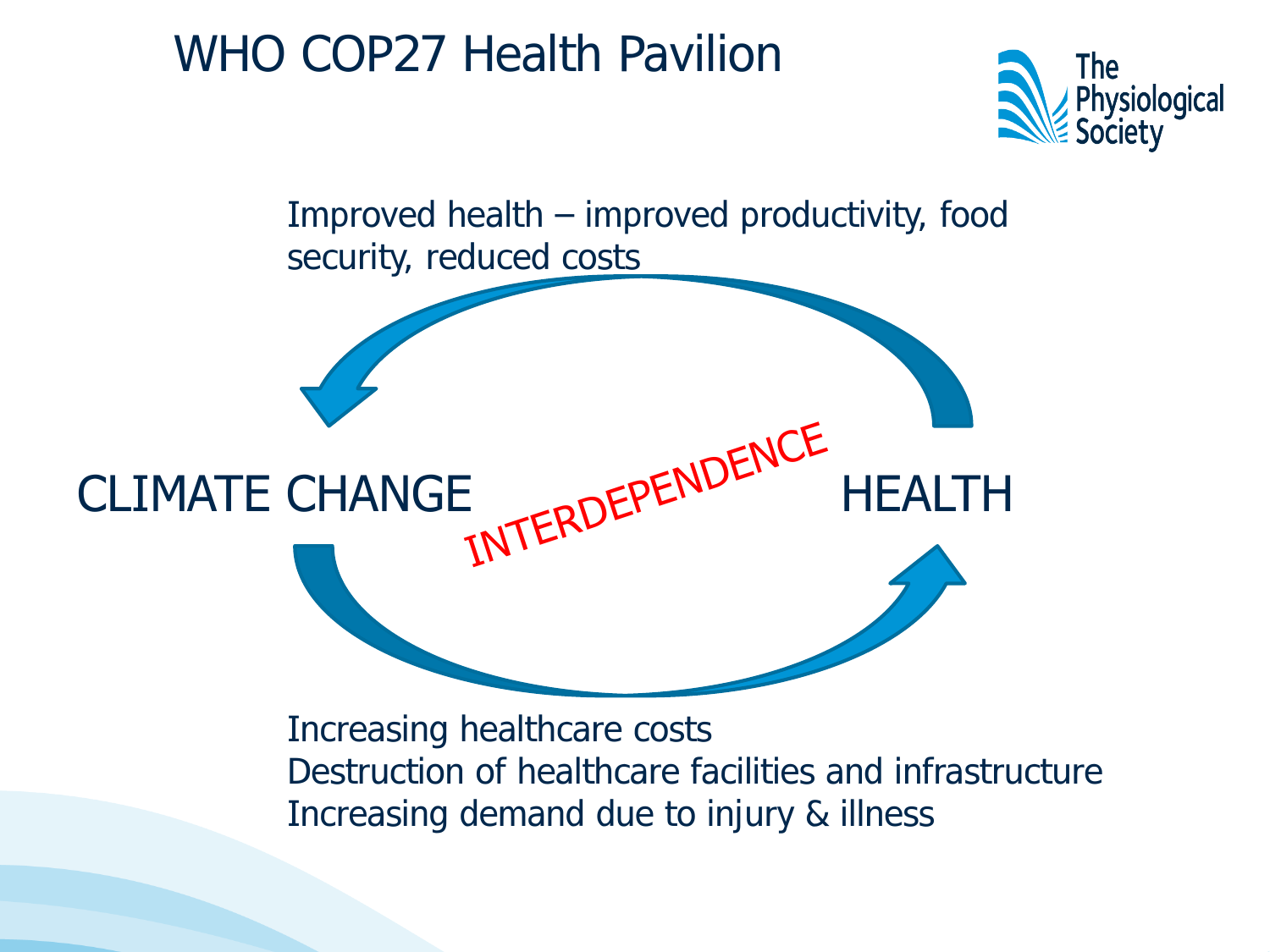

WHO COP27 Health Pavilion
Improved health – improved productivity, food security, reduced costs

CLIMATE CHANGE
HEALTH
INTERDEPENDENCE

Increasing healthcare costs
Destruction of healthcare facilities and infrastructure
Increasing demand due to injury & illness